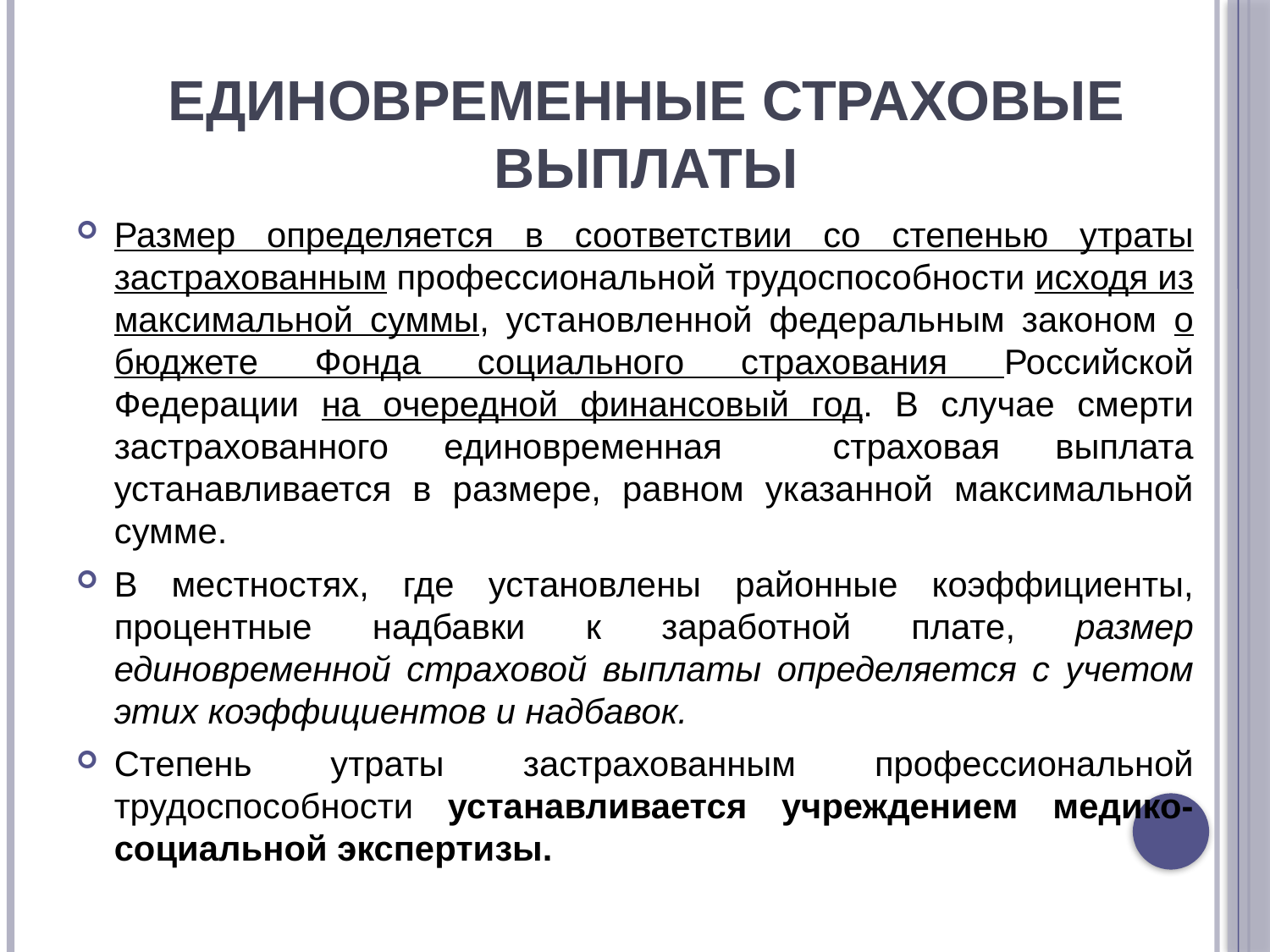

# Единовременные страховые выплаты
Размер определяется в соответствии со степенью утраты застрахованным профессиональной трудоспособности исходя из максимальной суммы, установленной федеральным законом о бюджете Фонда социального страхования Российской Федерации на очередной финансовый год. В случае смерти застрахованного единовременная  страховая выплата устанавливается в размере, равном указанной максимальной сумме.
В местностях, где установлены районные коэффициенты, процентные надбавки к заработной плате, размер единовременной страховой выплаты определяется с учетом этих коэффициентов и надбавок.
Степень утраты застрахованным профессиональной трудоспособности устанавливается учреждением медико-социальной экспертизы.